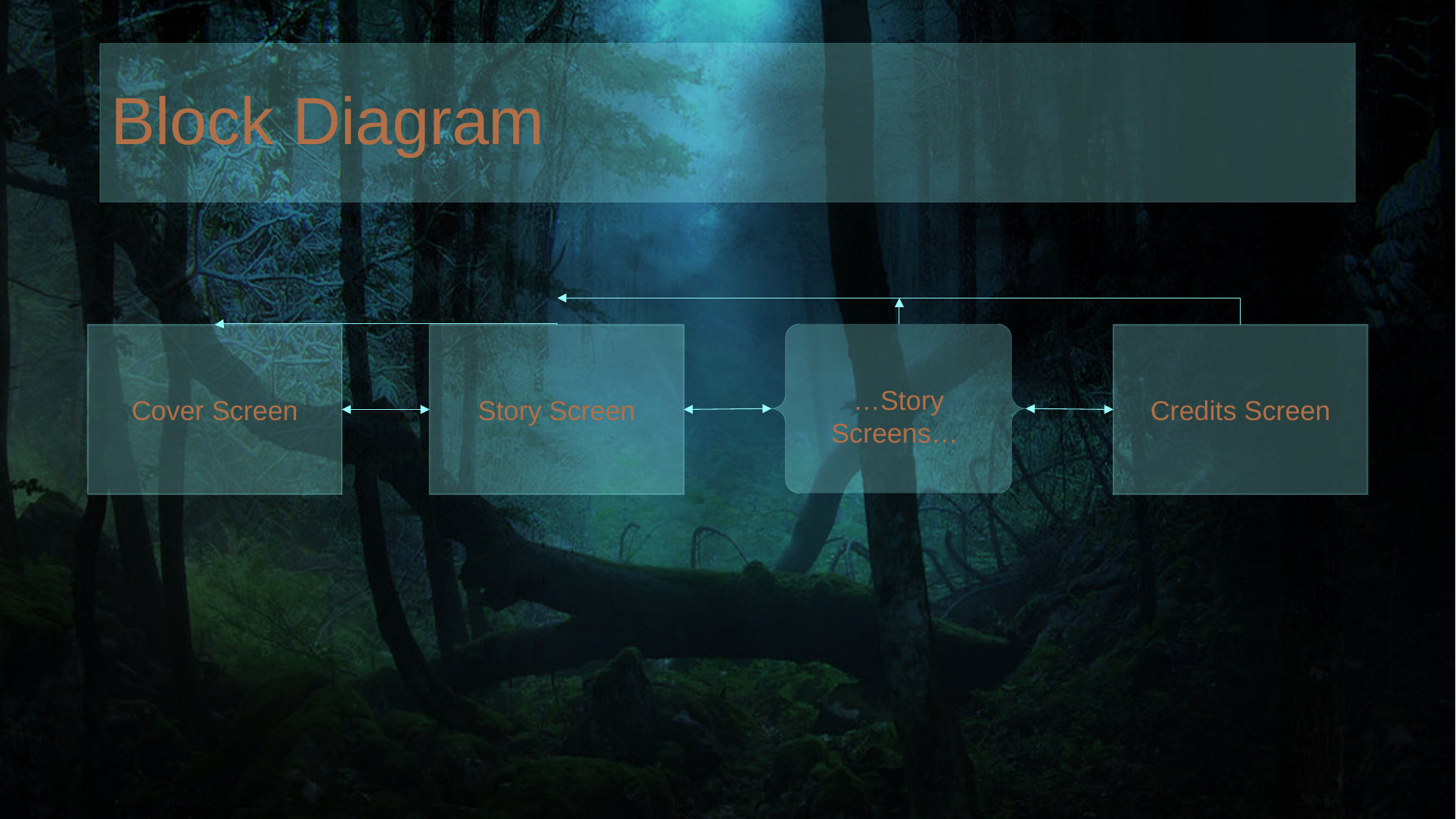

# Block Diagram
…Story Screens…
Cover Screen
Story Screen
Credits Screen